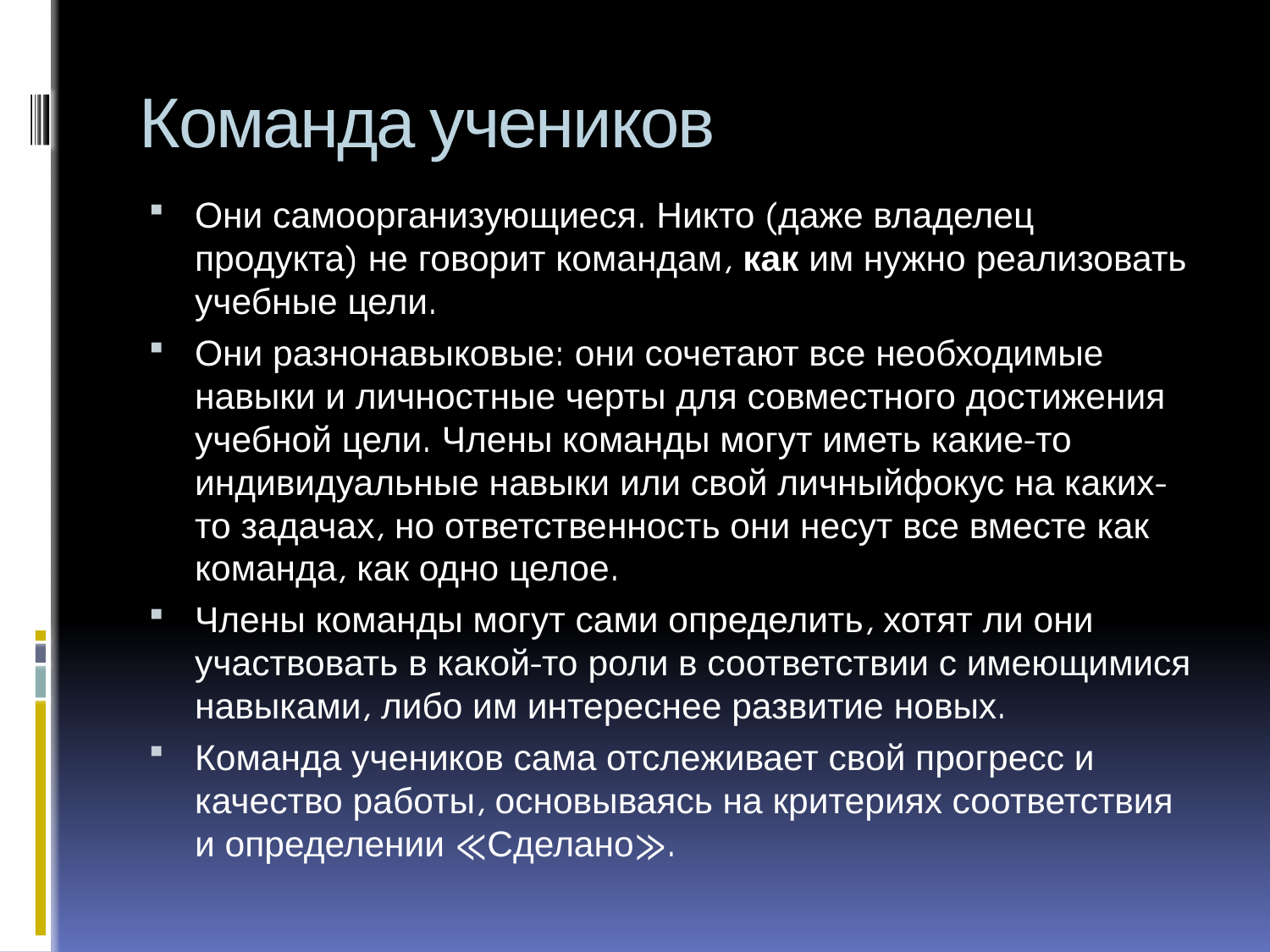

# Команда учеников
Они самоорганизующиеся. Никто (даже владелец продукта) не говорит командам, как им нужно реализовать учебные цели.
Они разнонавыковые: они сочетают все необходимые навыки и личностные черты для совместного достижения учебной цели. Члены команды могут иметь какие-то индивидуальные навыки или свой личныйфокус на каких-то задачах, но ответственность они несут все вместе как команда, как одно целое.
Члены команды могут сами определить, хотят ли они участвовать в какой-то роли в соответствии с имеющимися навыками, либо им интереснее развитие новых.
Команда учеников сама отслеживает свой прогресс и качество работы, основываясь на критериях соответствия и определении ≪Сделано≫.